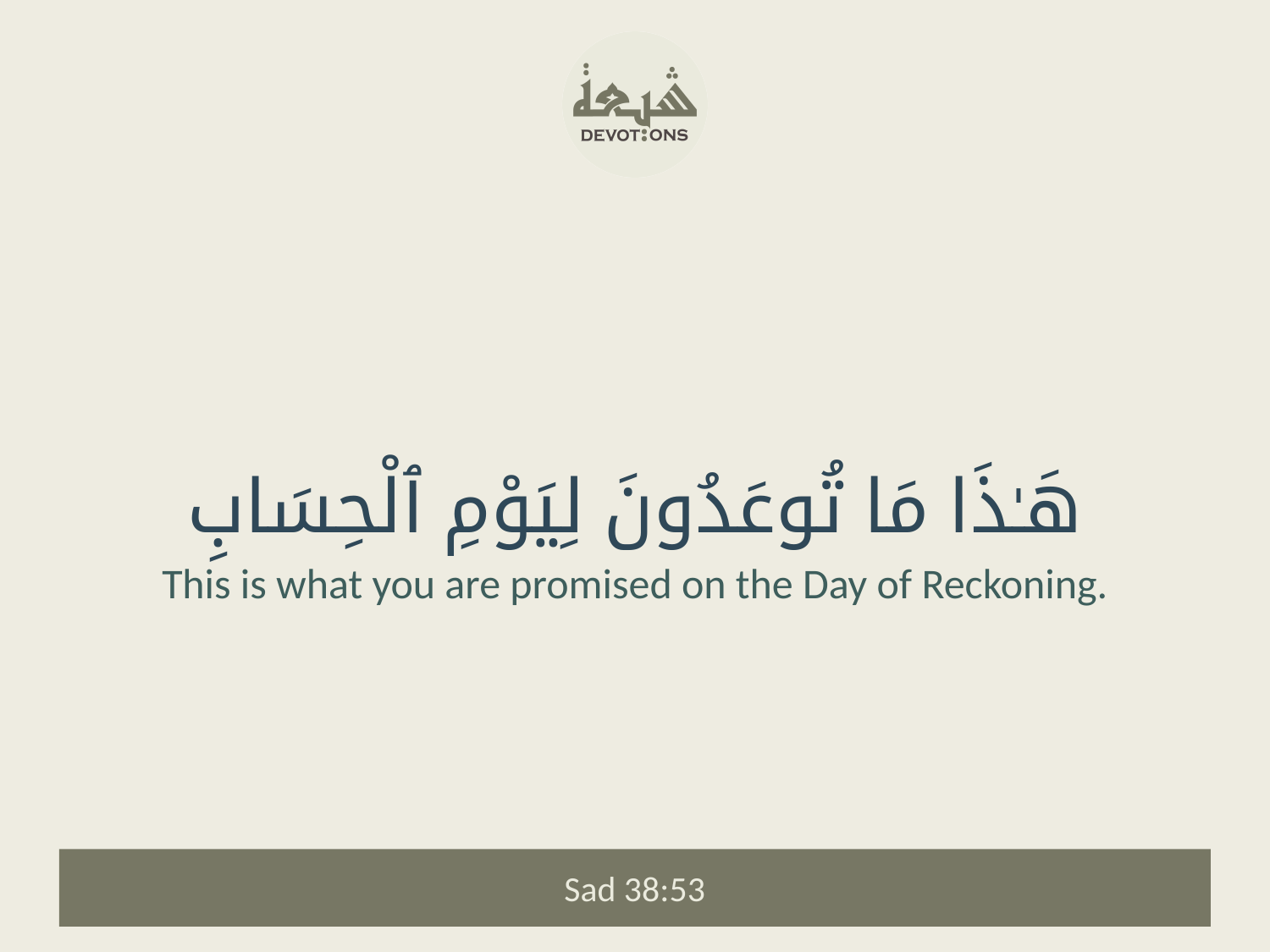

هَـٰذَا مَا تُوعَدُونَ لِيَوْمِ ٱلْحِسَابِ
This is what you are promised on the Day of Reckoning.
Sad 38:53